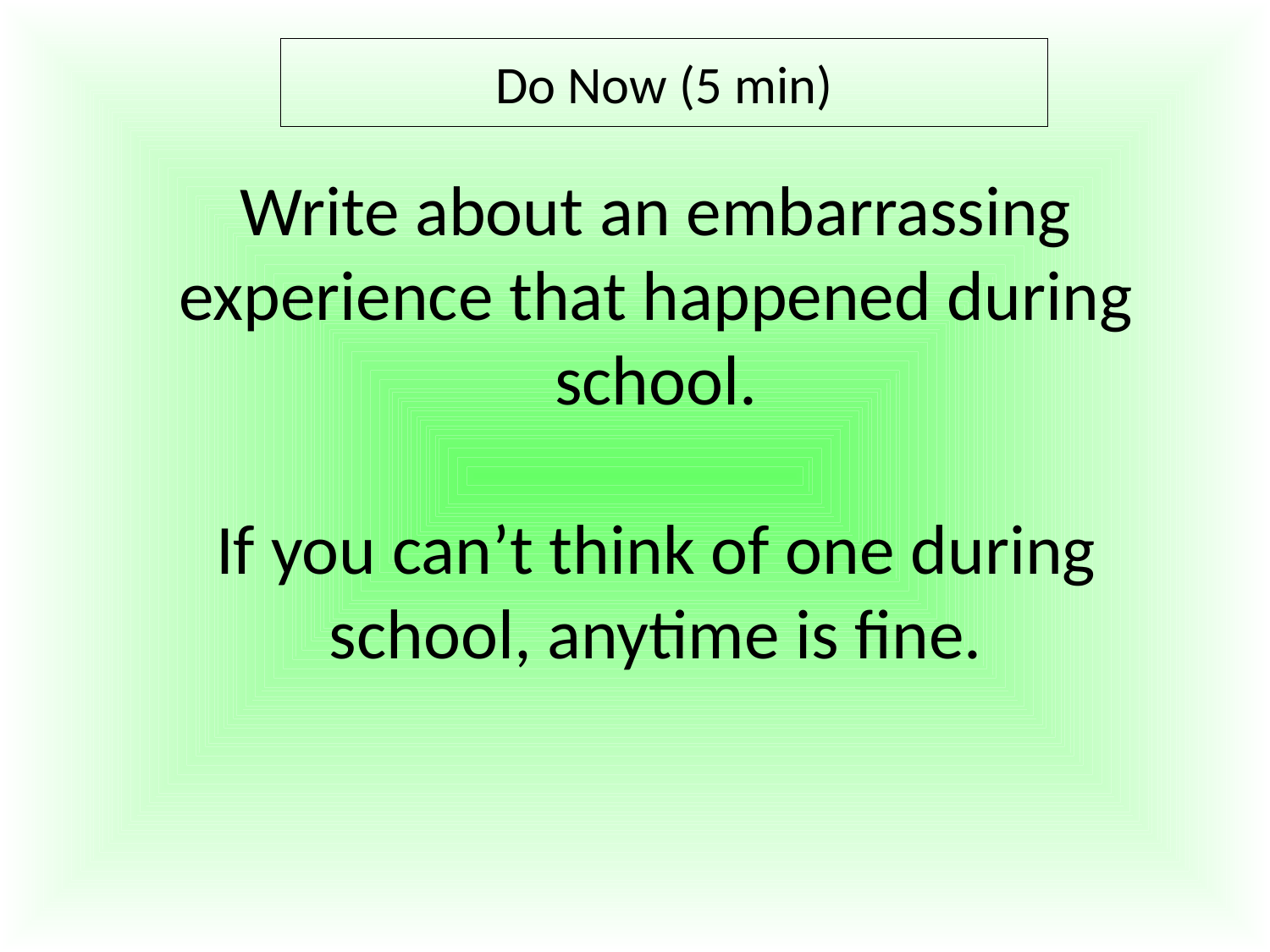

Do Now (5 min)
Write about an embarrassing experience that happened during school.

If you can’t think of one during school, anytime is fine.